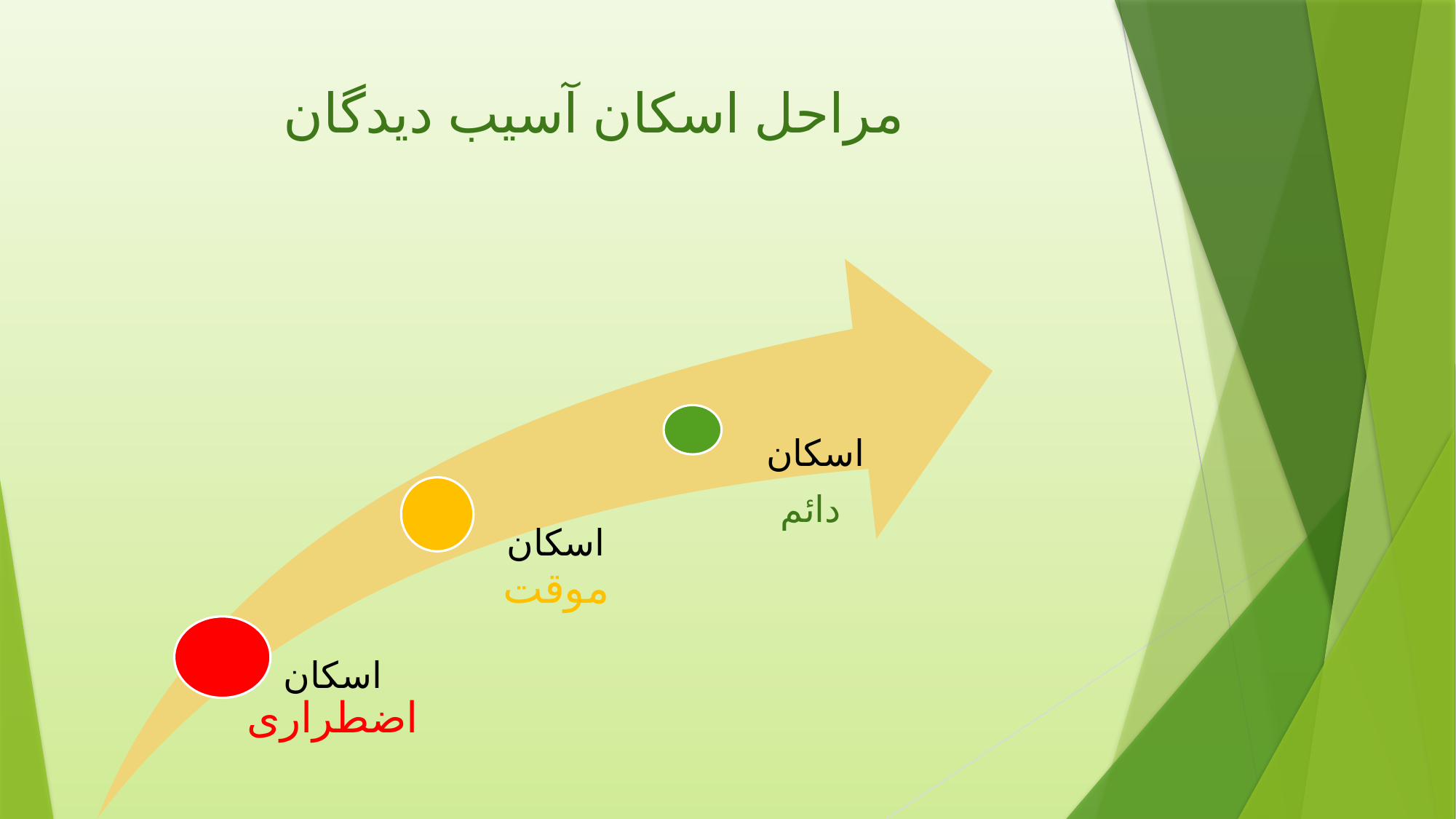

# مراحل اسکان آسیب دیدگان
اسکان اضطراری
اسکان موقت
اسکان
 دائم